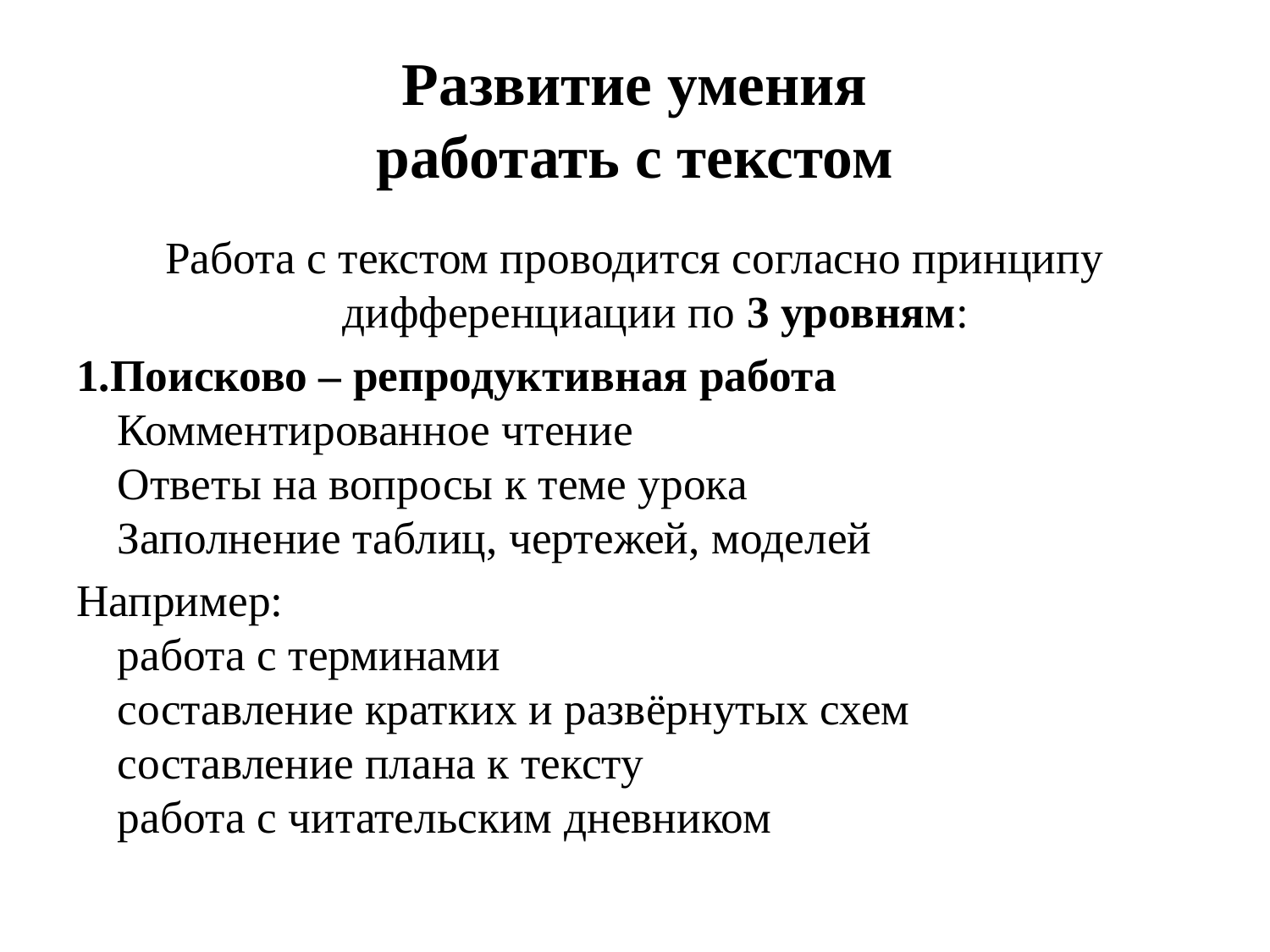

# Развитие умения работать с текстом
Работа с текстом проводится согласно принципу дифференциации по 3 уровням:
1.Поисково – репродуктивная работа
Комментированное чтение
Ответы на вопросы к теме урока
Заполнение таблиц, чертежей, моделей
Например:
работа с терминами
составление кратких и развёрнутых схем
составление плана к тексту
работа с читательским дневником